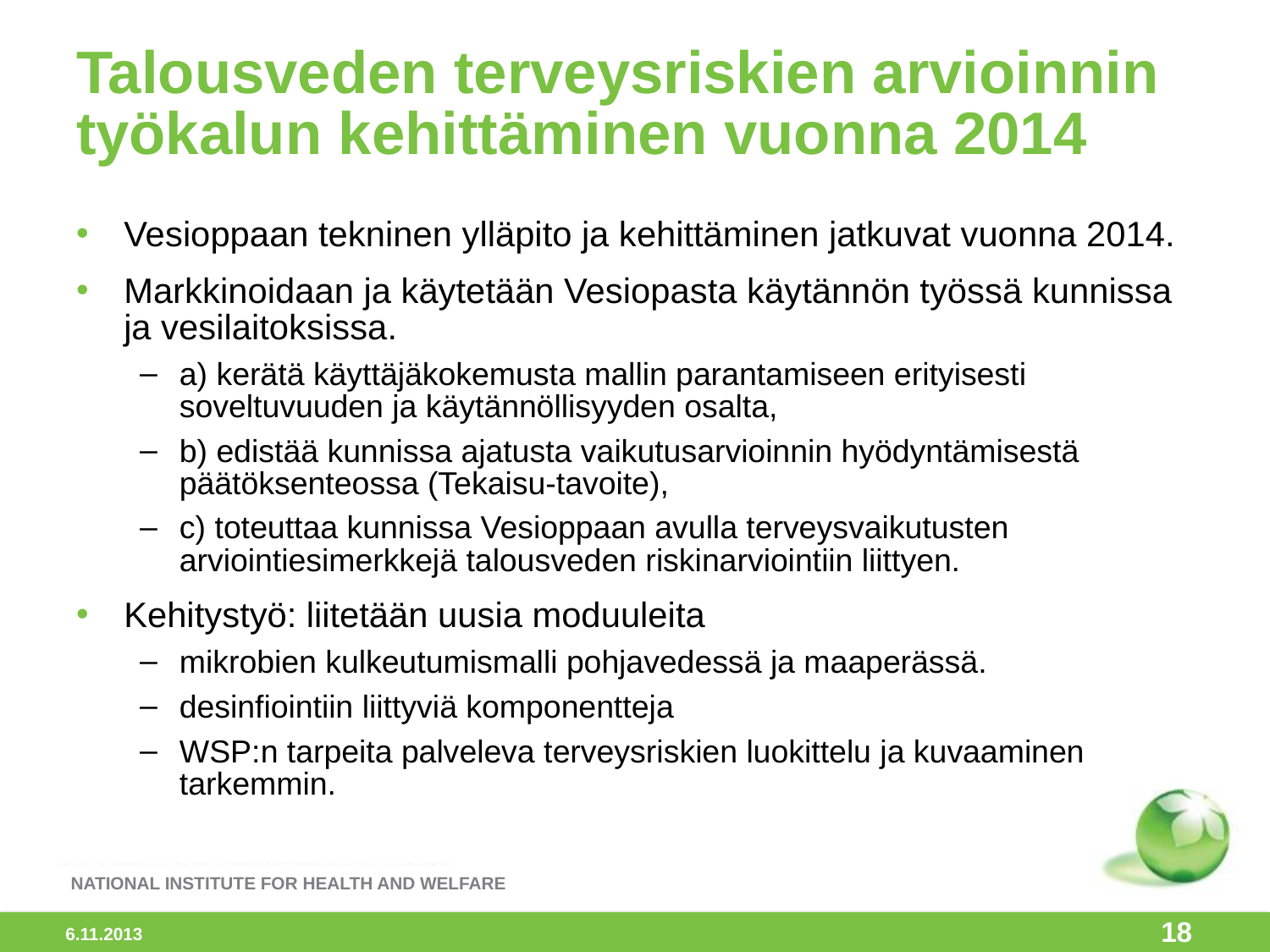

Talousveden terveysriskien arvioinnin työkalun kehittäminen vuonna 2014
Vesioppaan tekninen ylläpito ja kehittäminen jatkuvat vuonna 2014.
Markkinoidaan ja käytetään Vesiopasta käytännön työssä kunnissa ja vesilaitoksissa.
a) kerätä käyttäjäkokemusta mallin parantamiseen erityisesti soveltuvuuden ja käytännöllisyyden osalta,
b) edistää kunnissa ajatusta vaikutusarvioinnin hyödyntämisestä päätöksenteossa (Tekaisu-tavoite),
c) toteuttaa kunnissa Vesioppaan avulla terveysvaikutusten arviointiesimerkkejä talousveden riskinarviointiin liittyen.
Kehitystyö: liitetään uusia moduuleita
mikrobien kulkeutumismalli pohjavedessä ja maaperässä.
desinfiointiin liittyviä komponentteja
WSP:n tarpeita palveleva terveysriskien luokittelu ja kuvaaminen tarkemmin.
6.11.2013
18